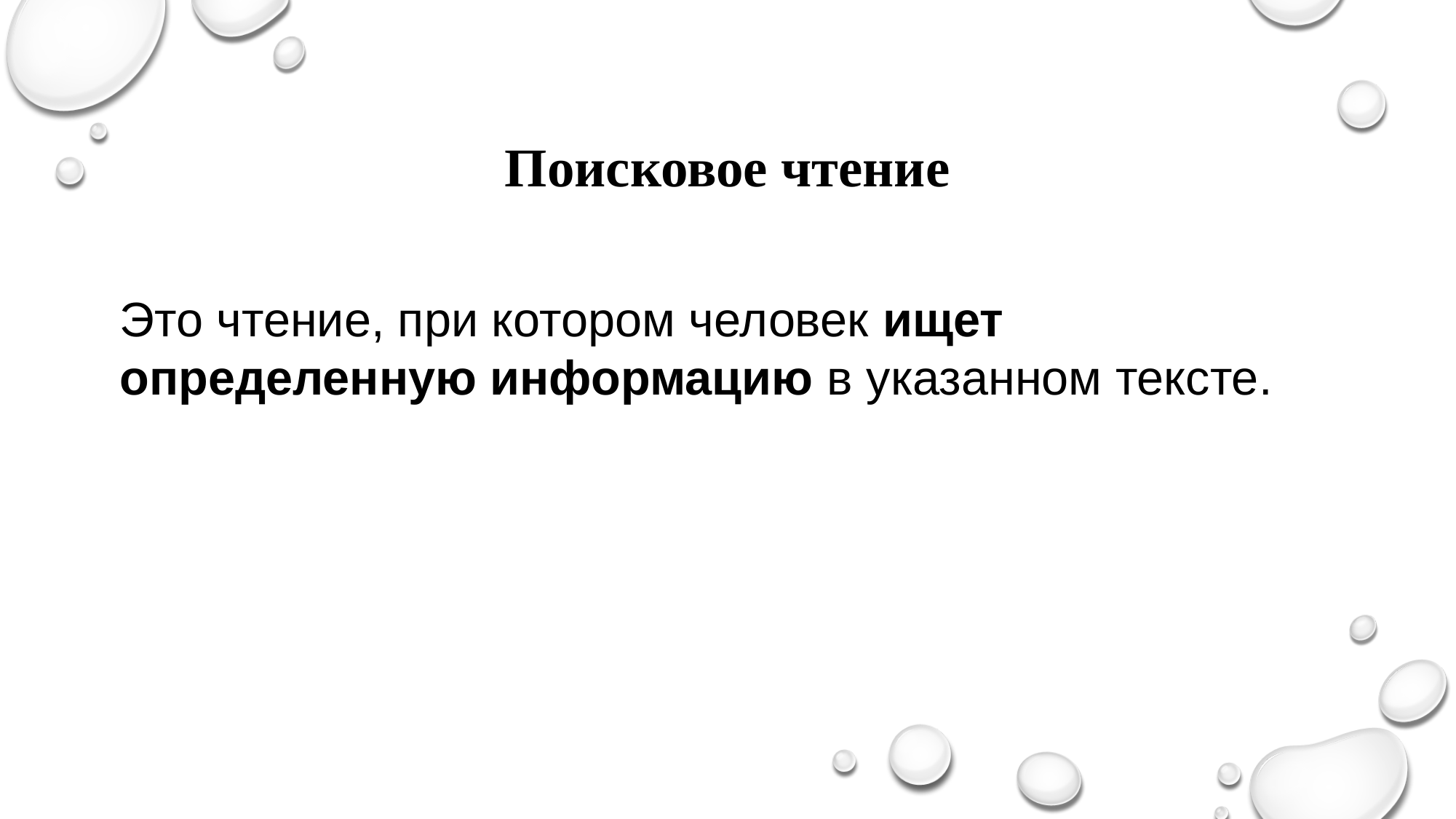

Поисковое чтение
Это чтение, при котором человек ищет определенную информацию в указанном тексте.